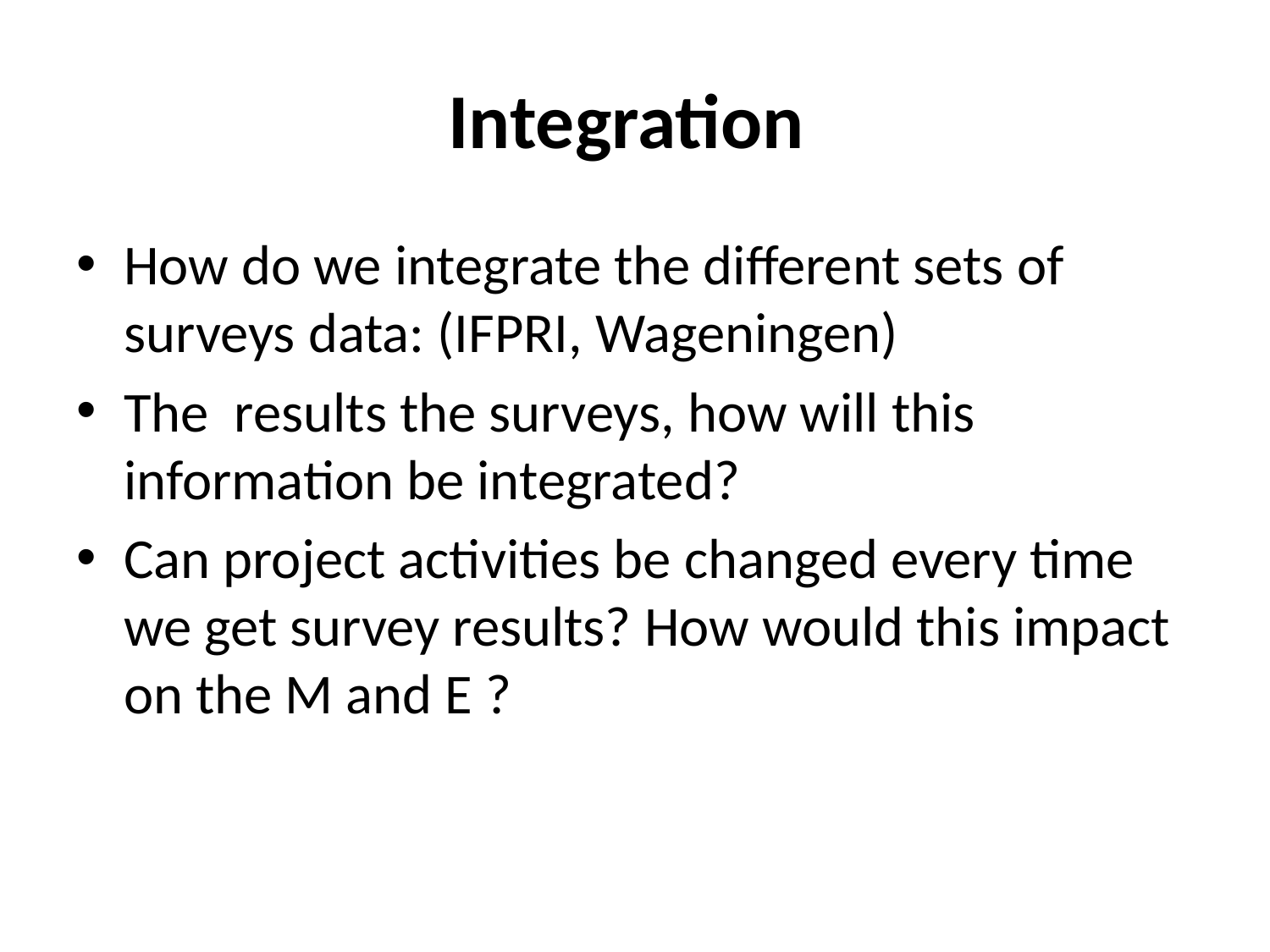

# Integration
How do we integrate the different sets of surveys data: (IFPRI, Wageningen)
The  results the surveys, how will this information be integrated?
Can project activities be changed every time we get survey results? How would this impact on the M and E ?